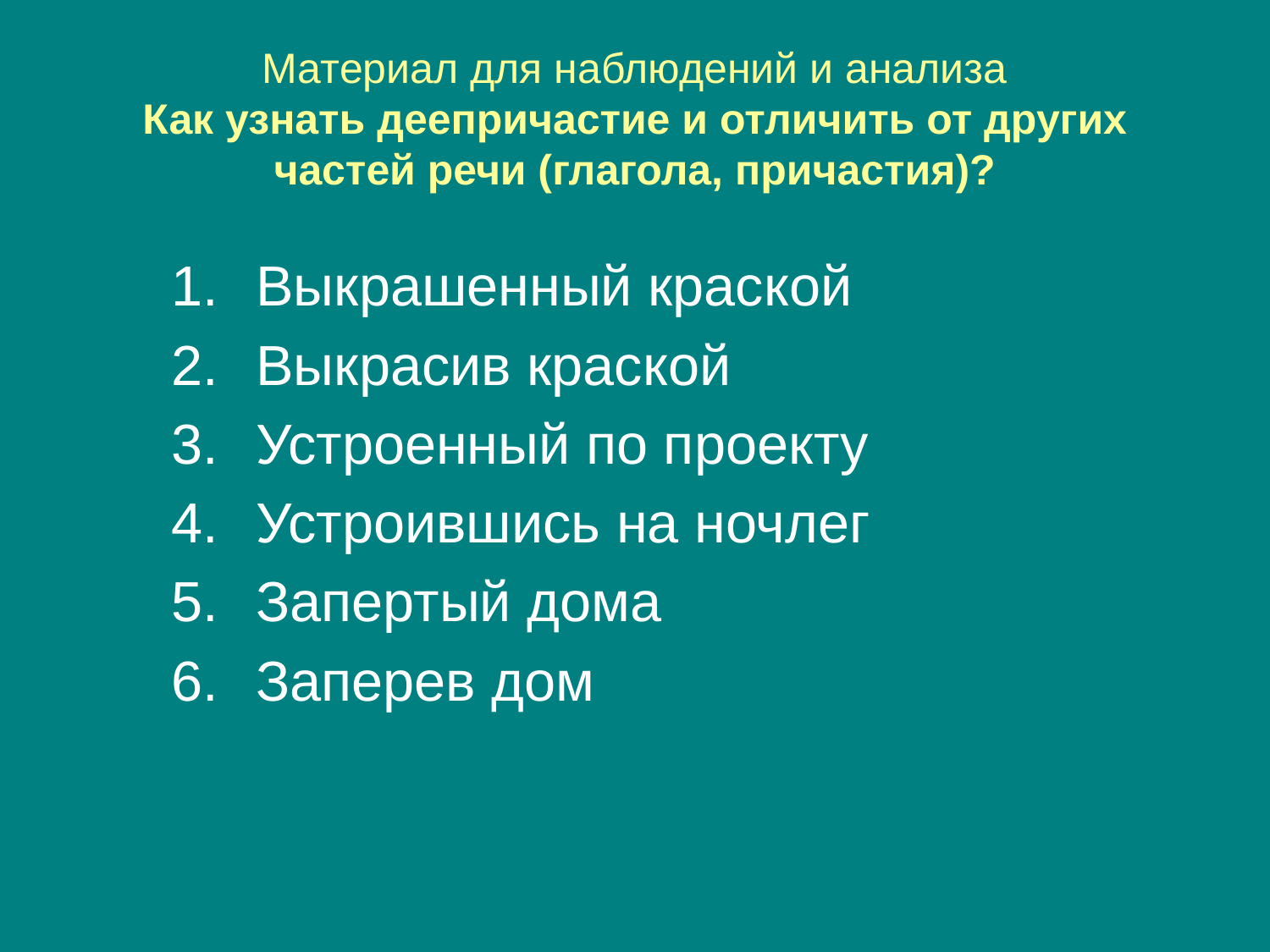

# Материал для наблюдений и анализа Как узнать деепричастие и отличить от других частей речи (глагола, причастия)?
Выкрашенный краской
Выкрасив краской
Устроенный по проекту
Устроившись на ночлег
Запертый дома
Заперев дом